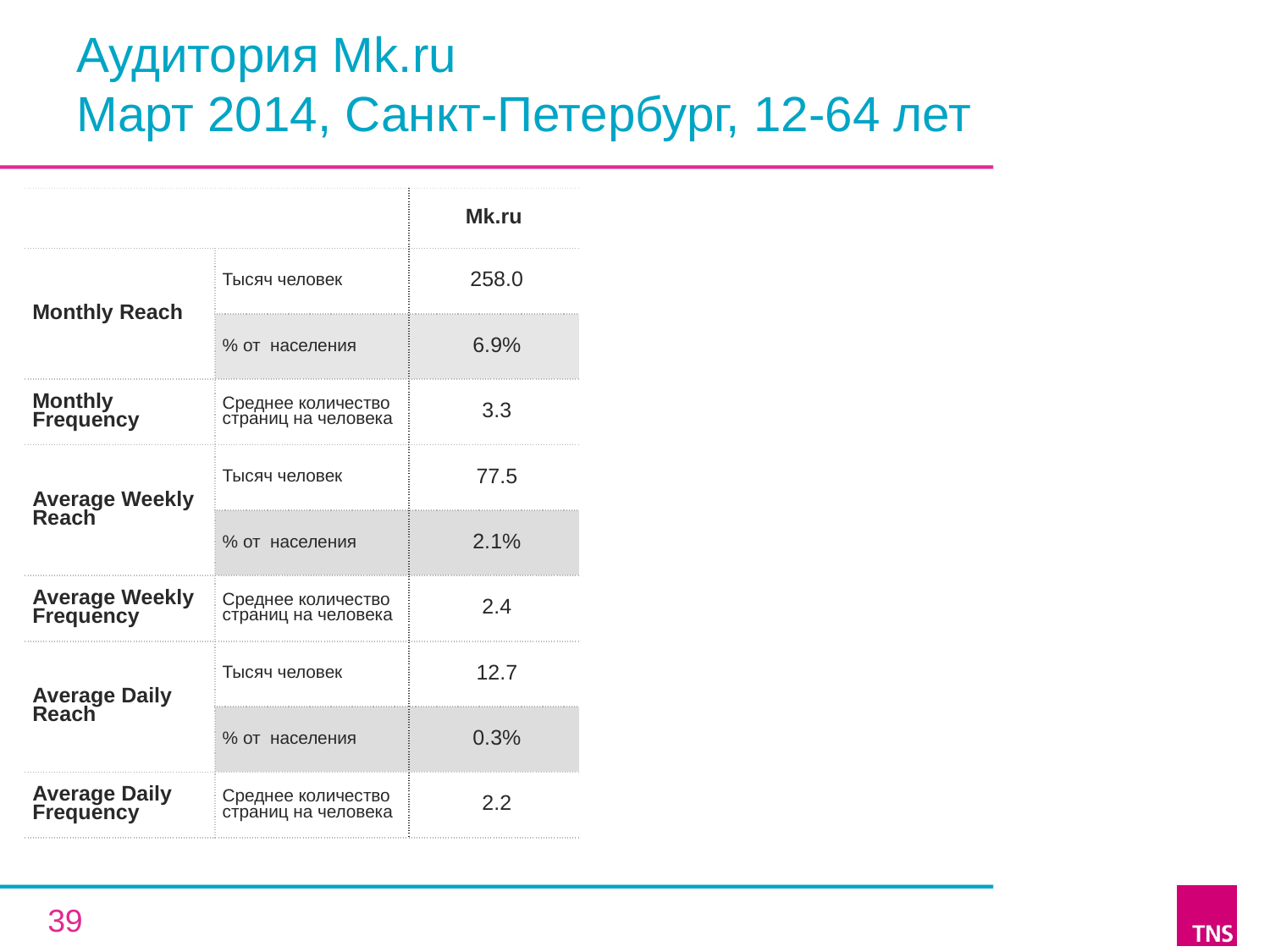

# Аудитория Mk.ru Март 2014, Санкт-Петербург, 12-64 лет
|  |  | Mk.ru |
| --- | --- | --- |
| Monthly Reach | Тысяч человек | 258.0 |
|  | % от населения | 6.9% |
| Monthly Frequency | Среднее количество страниц на человека | 3.3 |
| Average Weekly Reach | Тысяч человек | 77.5 |
|  | % от населения | 2.1% |
| Average Weekly Frequency | Среднее количество страниц на человека | 2.4 |
| Average Daily Reach | Тысяч человек | 12.7 |
|  | % от населения | 0.3% |
| Average Daily Frequency | Среднее количество страниц на человека | 2.2 |

39